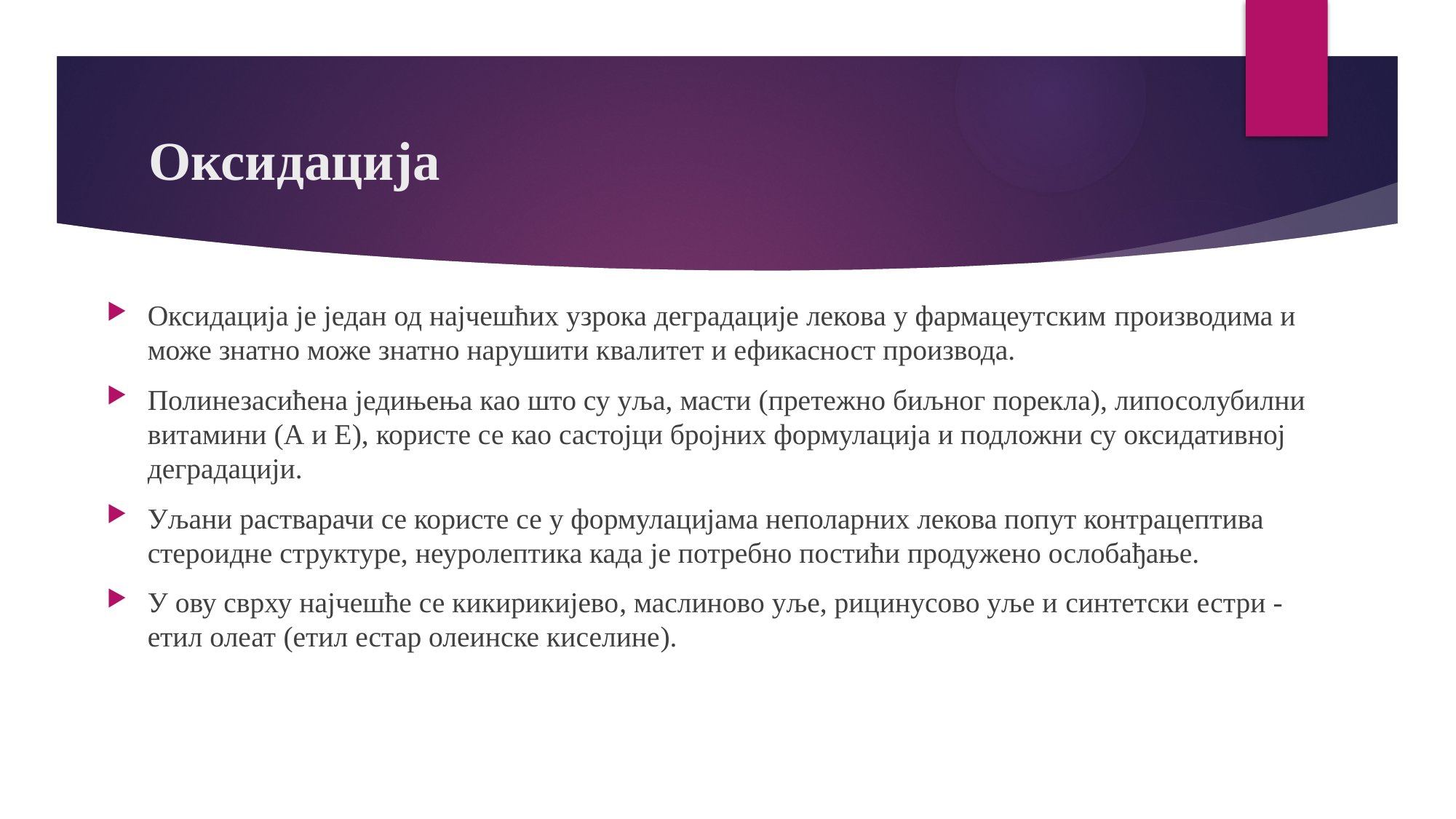

# Оксидација
Оксидација је један од најчешћих узрока деградације лекова у фармацеутским производима и може знатно може знатно нарушити квалитет и ефикасност производа.
Полинезасићена једињења као што су уља, масти (претежно биљног порекла), липосолубилни витамини (А и Е), користе се као састојци бројних формулација и подложни су оксидативној деградацији.
Уљани растварачи се користе се у формулацијама неполарних лекова попут контрацептива стероидне структуре, неуролептика када је потребно постићи продужено ослобађање.
У ову сврху најчешће се кикирикијево, маслиново уље, рицинусово уље и синтетски естри - етил олеат (етил естар олеинске киселине).